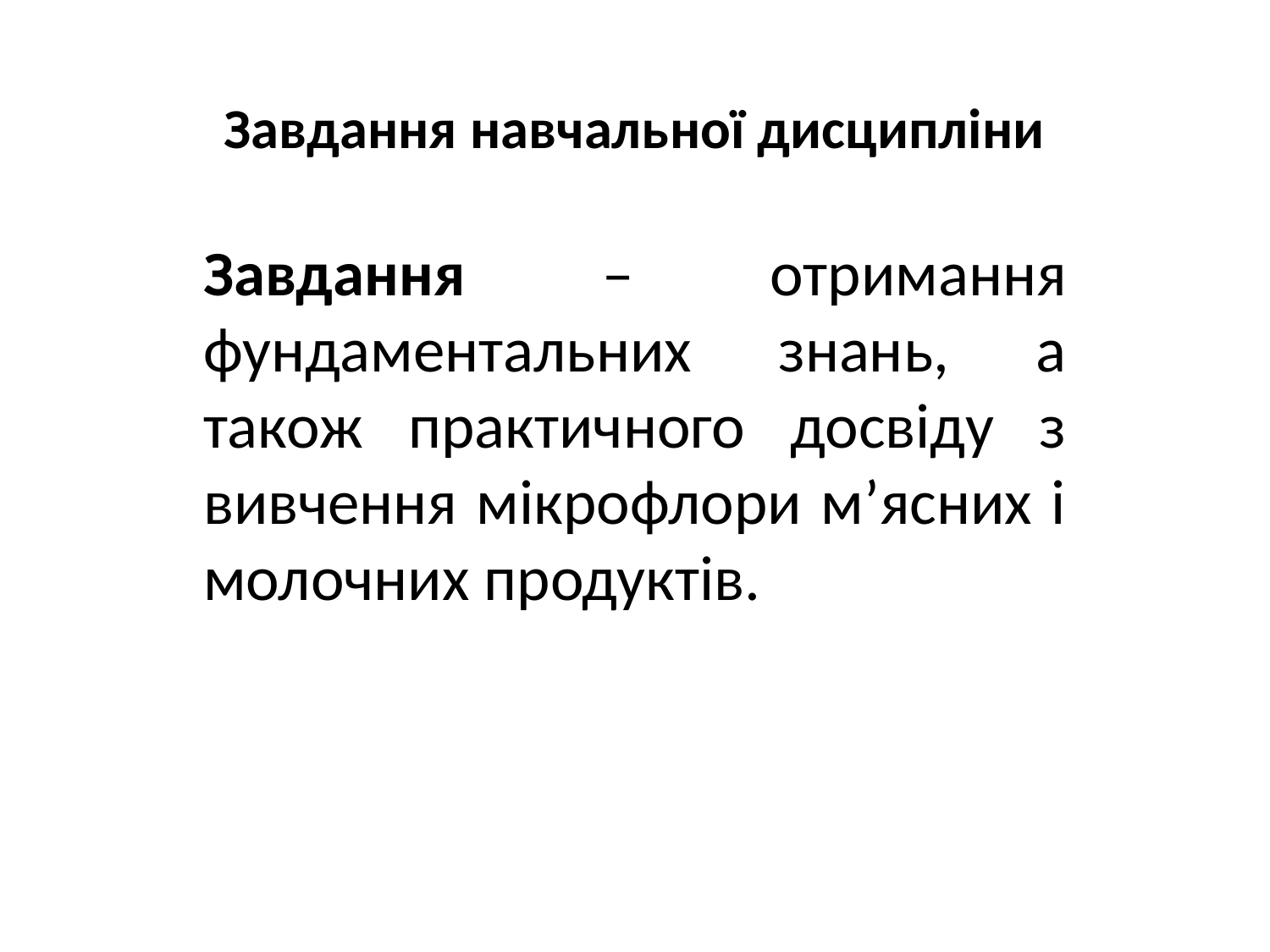

# Завдання навчальної дисципліни
Завдання – отримання фундаментальних знань, а також практичного досвіду з вивчення мікрофлори м’ясних і молочних продуктів.